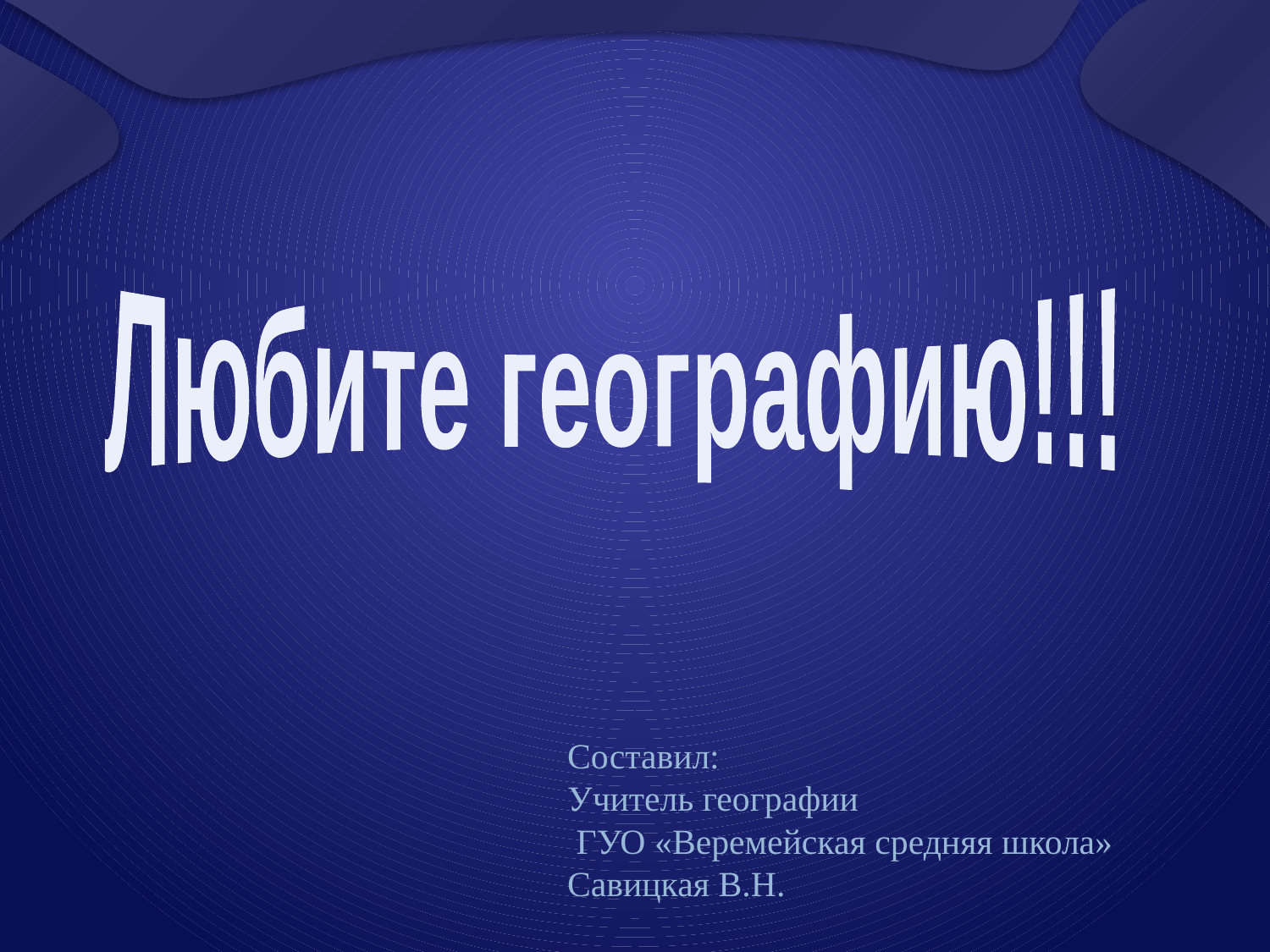

Любите географию!!!
Составил:
Учитель географии
 ГУО «Веремейская средняя школа»
Савицкая В.Н.